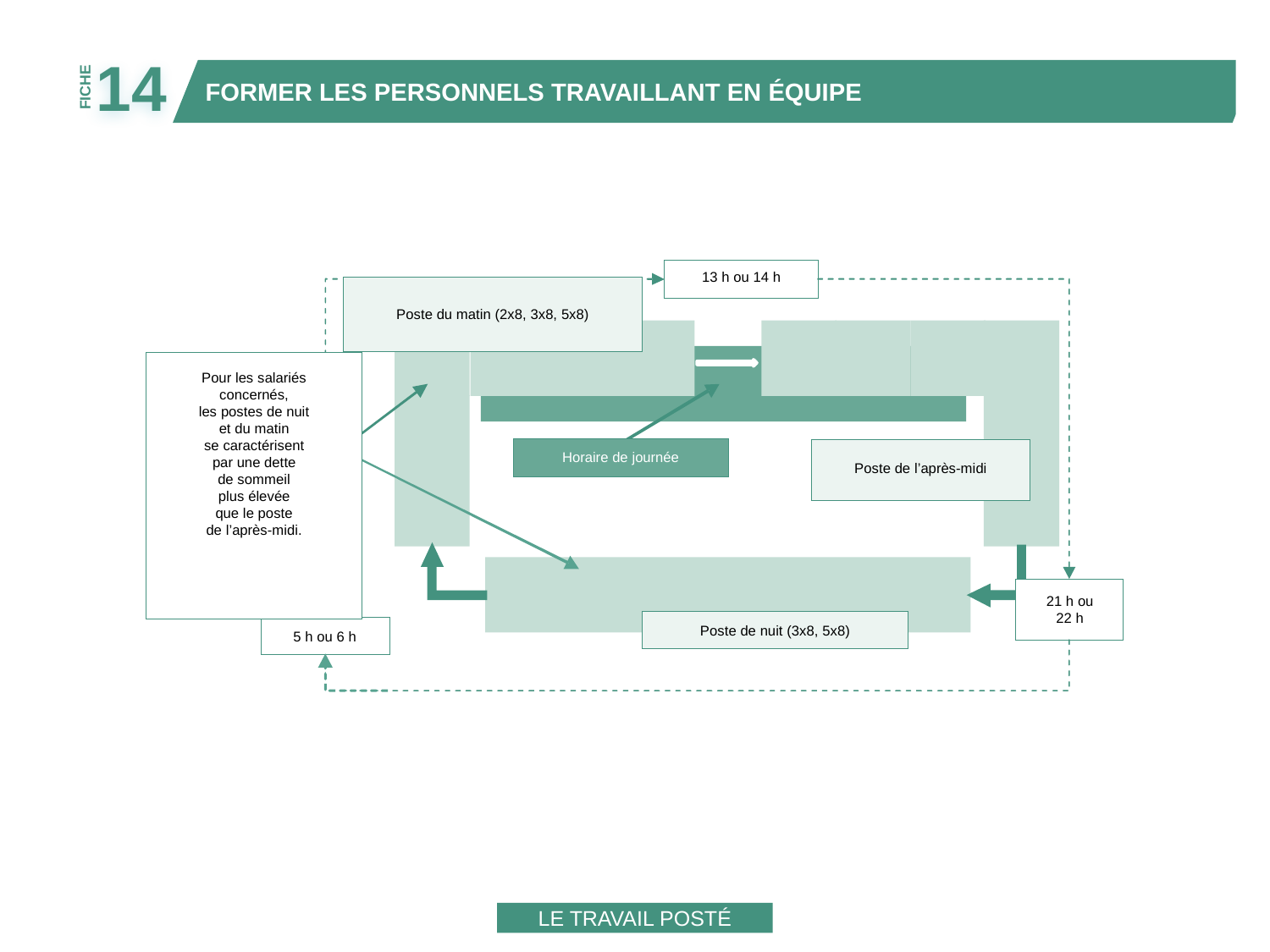

14

FORMER LES PERSONNELS TRAVAILLANT EN ÉQUIPE
FICHE

13 h ou 14 h

Poste du matin (2x8, 3x8, 5x8)

Pour les salariés
concernés,
les postes de nuit
et du matin
se caractérisent
par une dette
de sommeil
plus élevée
que le poste
de l’après-midi.

Horaire de journée

Poste de l’après-midi

21 h ou
22 h

Poste de nuit (3x8, 5x8)
5 h ou 6 h

LE TRAVAIL POSTÉ